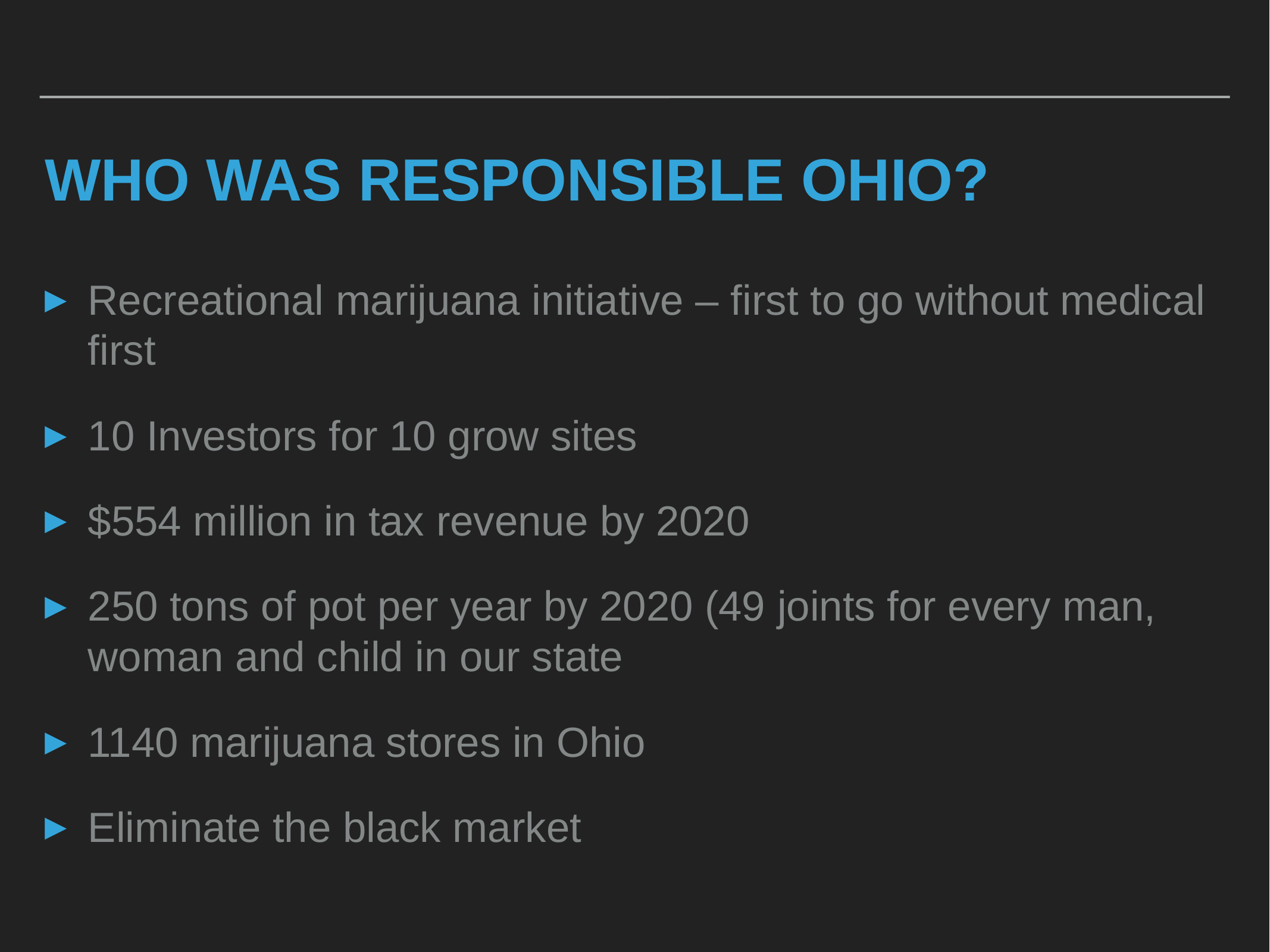

# Who was responsible Ohio?
Recreational marijuana initiative – first to go without medical first
10 Investors for 10 grow sites
$554 million in tax revenue by 2020
250 tons of pot per year by 2020 (49 joints for every man, woman and child in our state
1140 marijuana stores in Ohio
Eliminate the black market